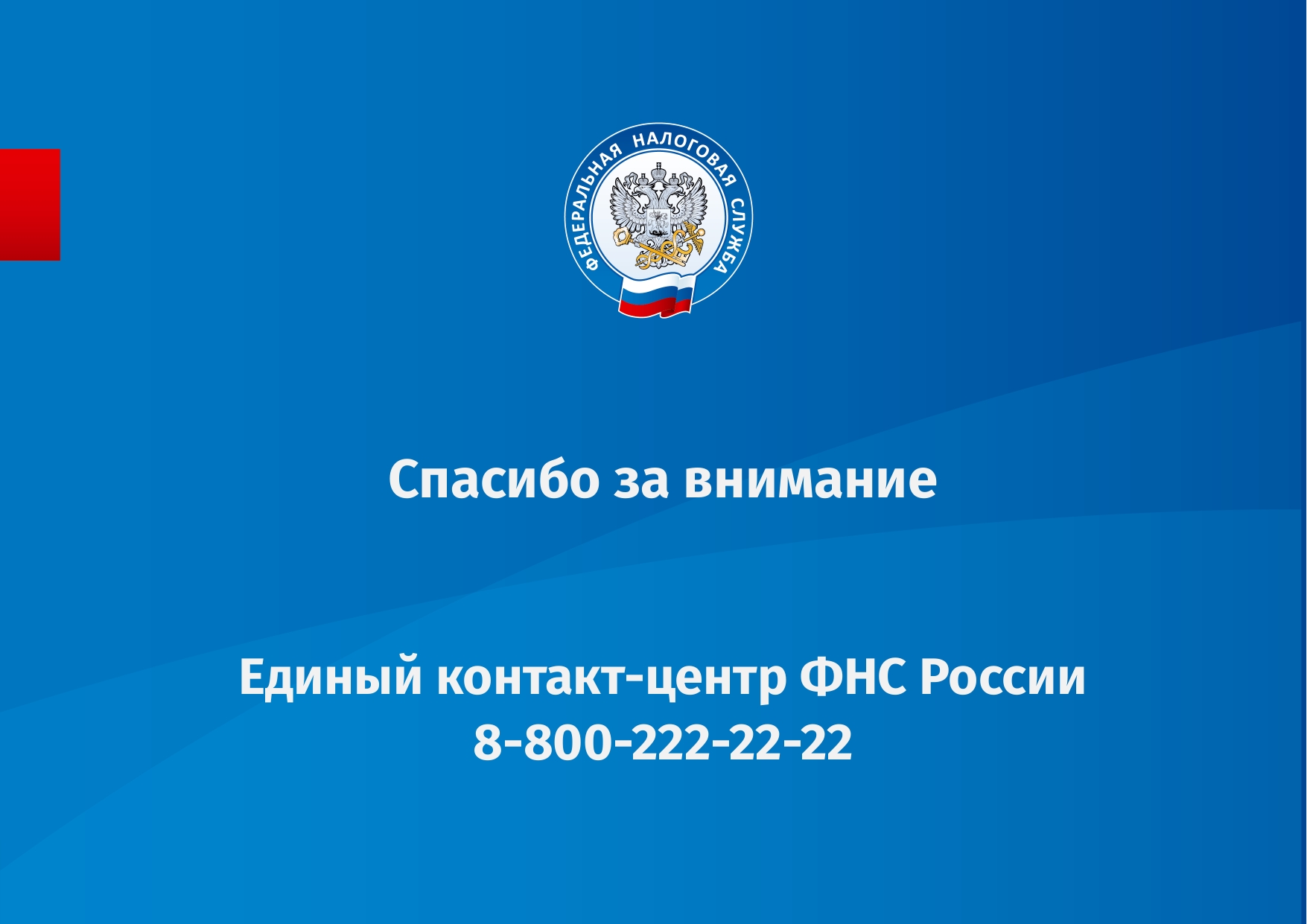

Спасибо за внимание

Единый контакт-центр ФНС России
8-800-222-22-22